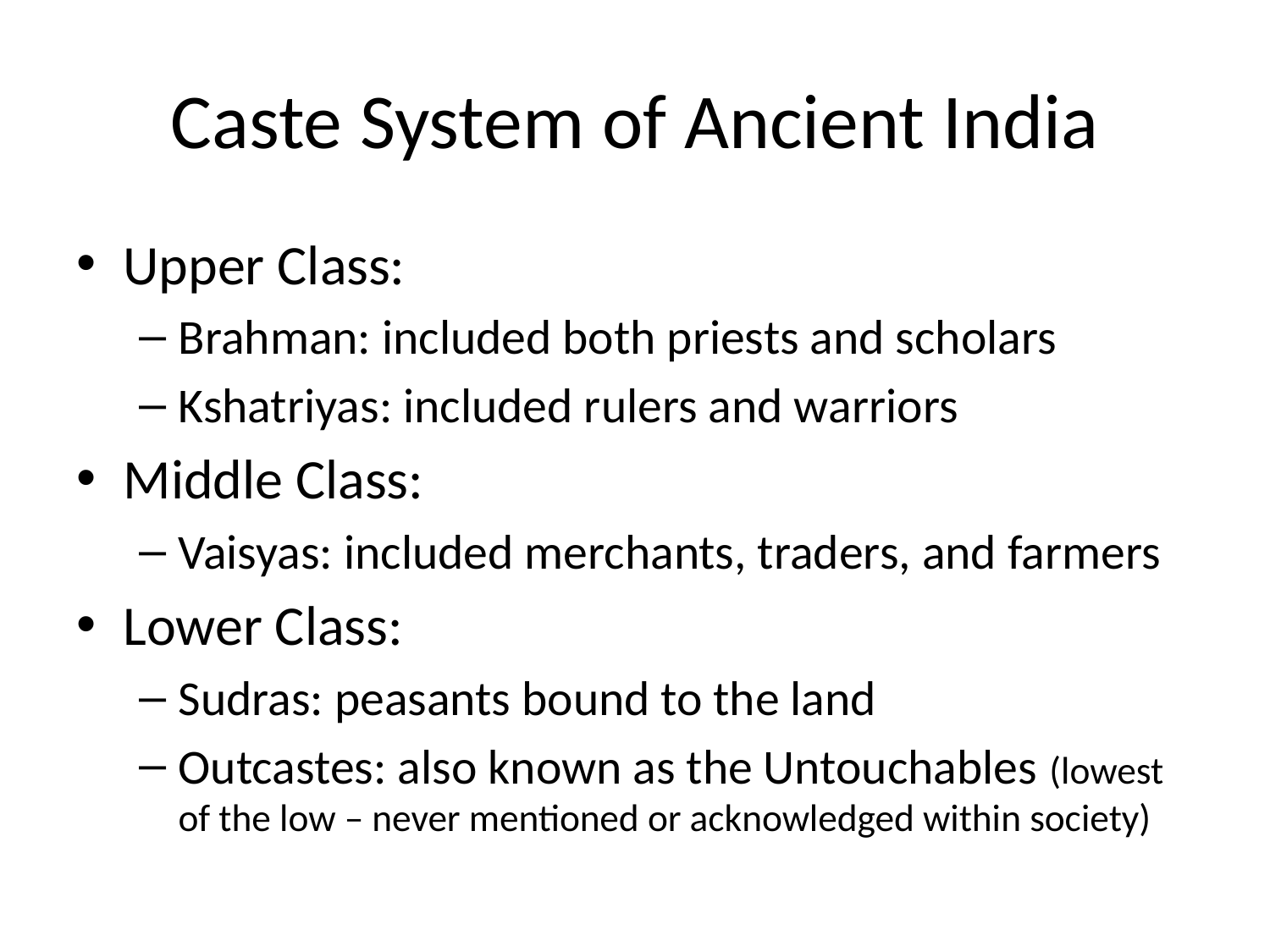

# Caste System of Ancient India
Upper Class:
Brahman: included both priests and scholars
Kshatriyas: included rulers and warriors
Middle Class:
Vaisyas: included merchants, traders, and farmers
Lower Class:
Sudras: peasants bound to the land
Outcastes: also known as the Untouchables (lowest of the low – never mentioned or acknowledged within society)